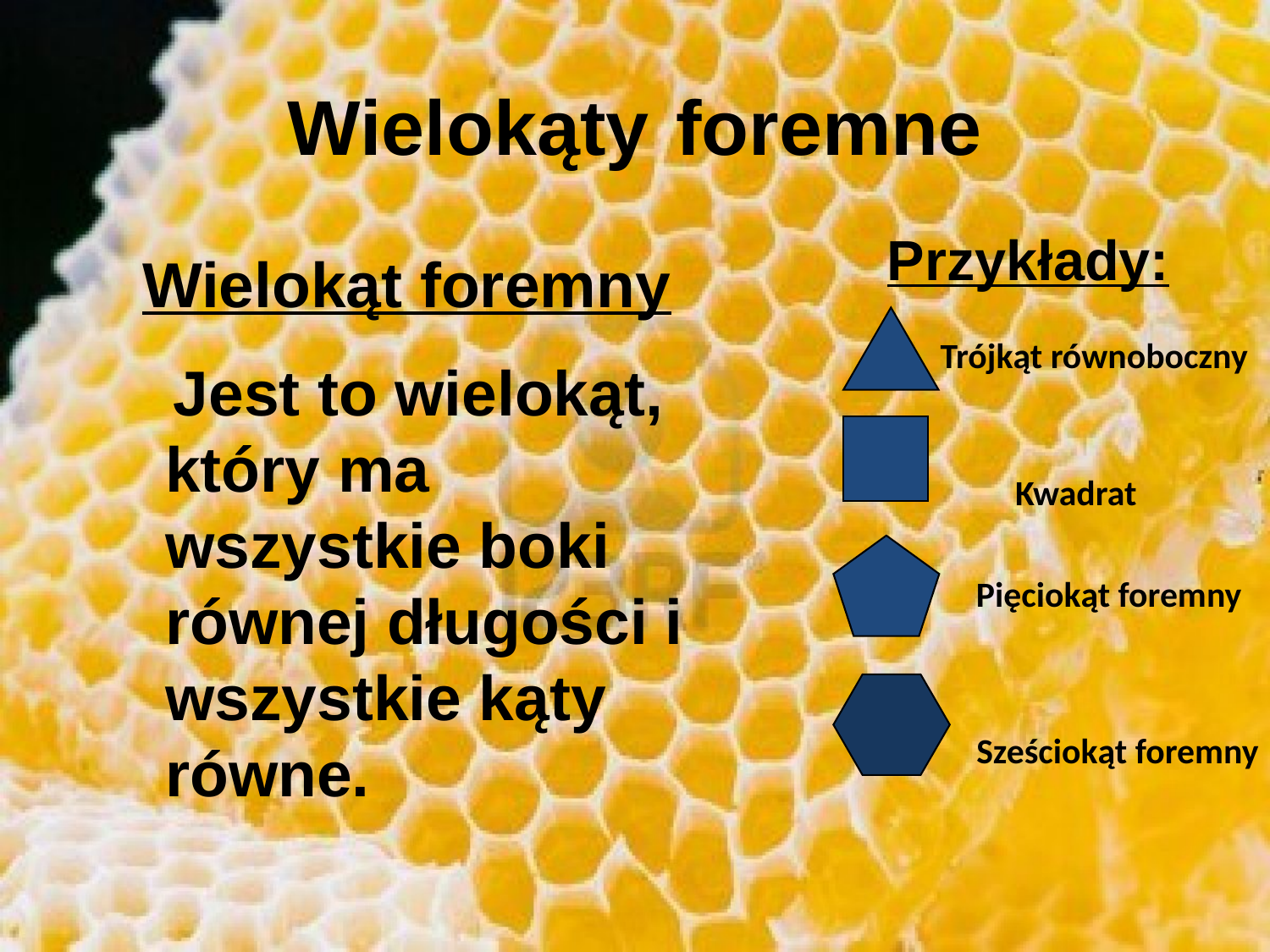

# Wielokąty foremne
Przykłady:
Wielokąt foremny
	 Jest to wielokąt, który ma wszystkie boki równej długości i wszystkie kąty równe.

Trójkąt równoboczny
Kwadrat

Pięciokąt foremny
Sześciokąt foremny